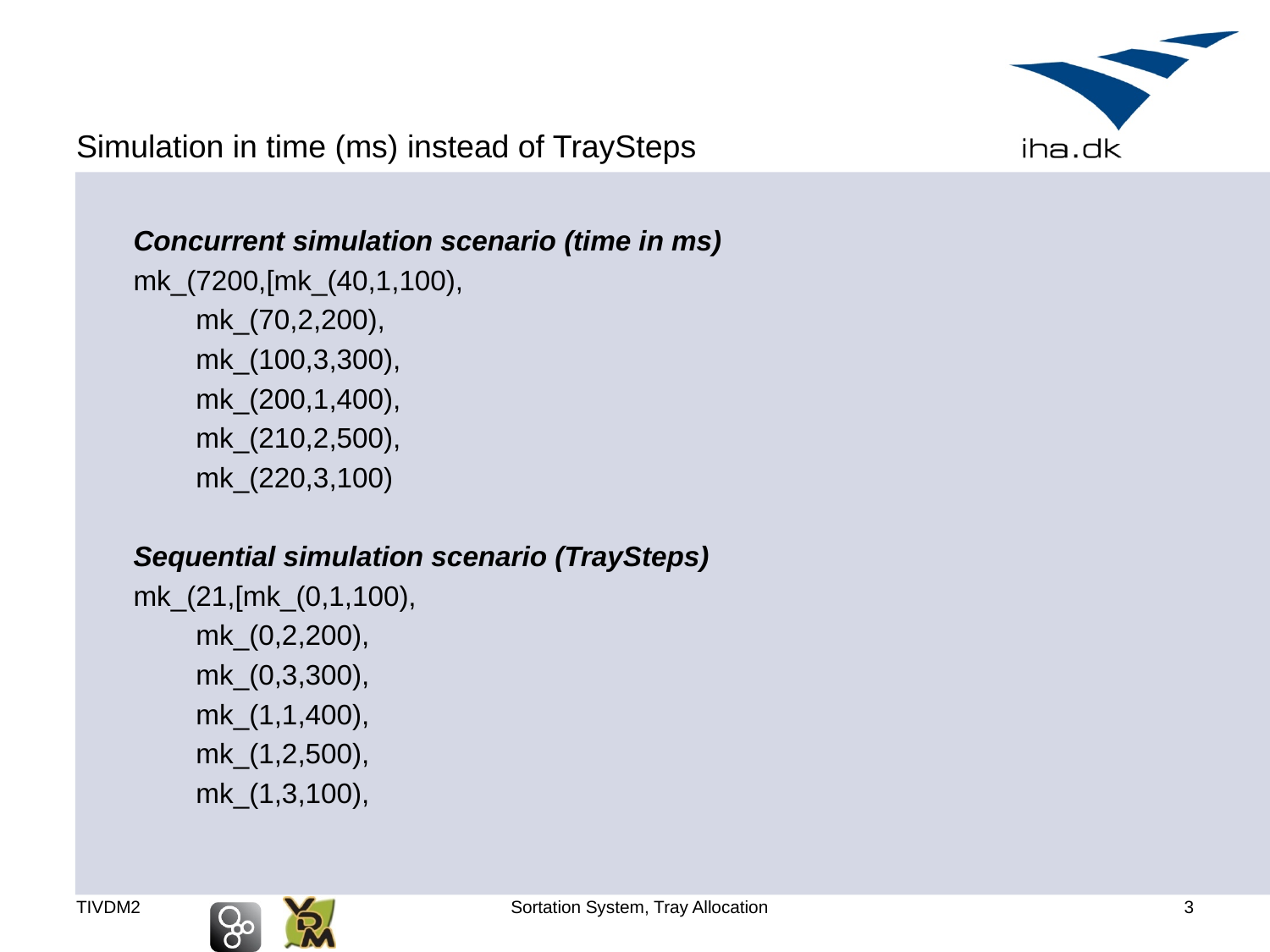

# Simulation in time (ms) instead of TraySteps
Concurrent simulation scenario (time in ms)
mk_(7200,[mk_(40,1,100),
        mk_(70,2,200),
        mk_(100,3,300),
        mk_(200,1,400),
        mk_(210,2,500),
        mk_(220,3,100)

Sequential simulation scenario (TraySteps)
mk_(21,[mk_(0,1,100),
        mk_(0,2,200),
        mk_(0,3,300),
        mk_(1,1,400),
        mk_(1,2,500),
        mk_(1,3,100),

TIVDM2
Sortation System, Tray Allocation
3